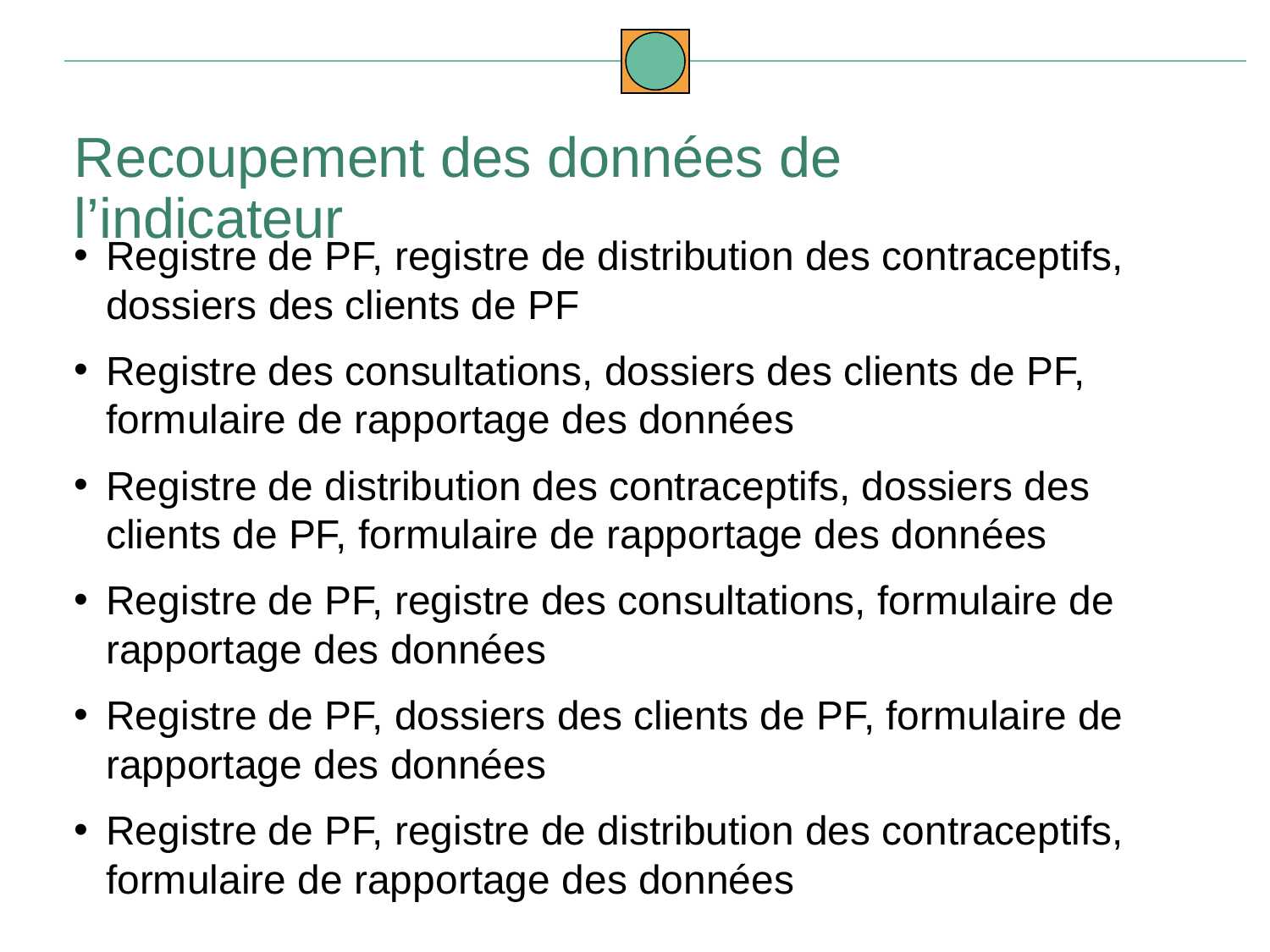

Recoupement des données de l’indicateur
Registre de PF, registre de distribution des contraceptifs, dossiers des clients de PF
Registre des consultations, dossiers des clients de PF, formulaire de rapportage des données
Registre de distribution des contraceptifs, dossiers des clients de PF, formulaire de rapportage des données
Registre de PF, registre des consultations, formulaire de rapportage des données
Registre de PF, dossiers des clients de PF, formulaire de rapportage des données
Registre de PF, registre de distribution des contraceptifs, formulaire de rapportage des données